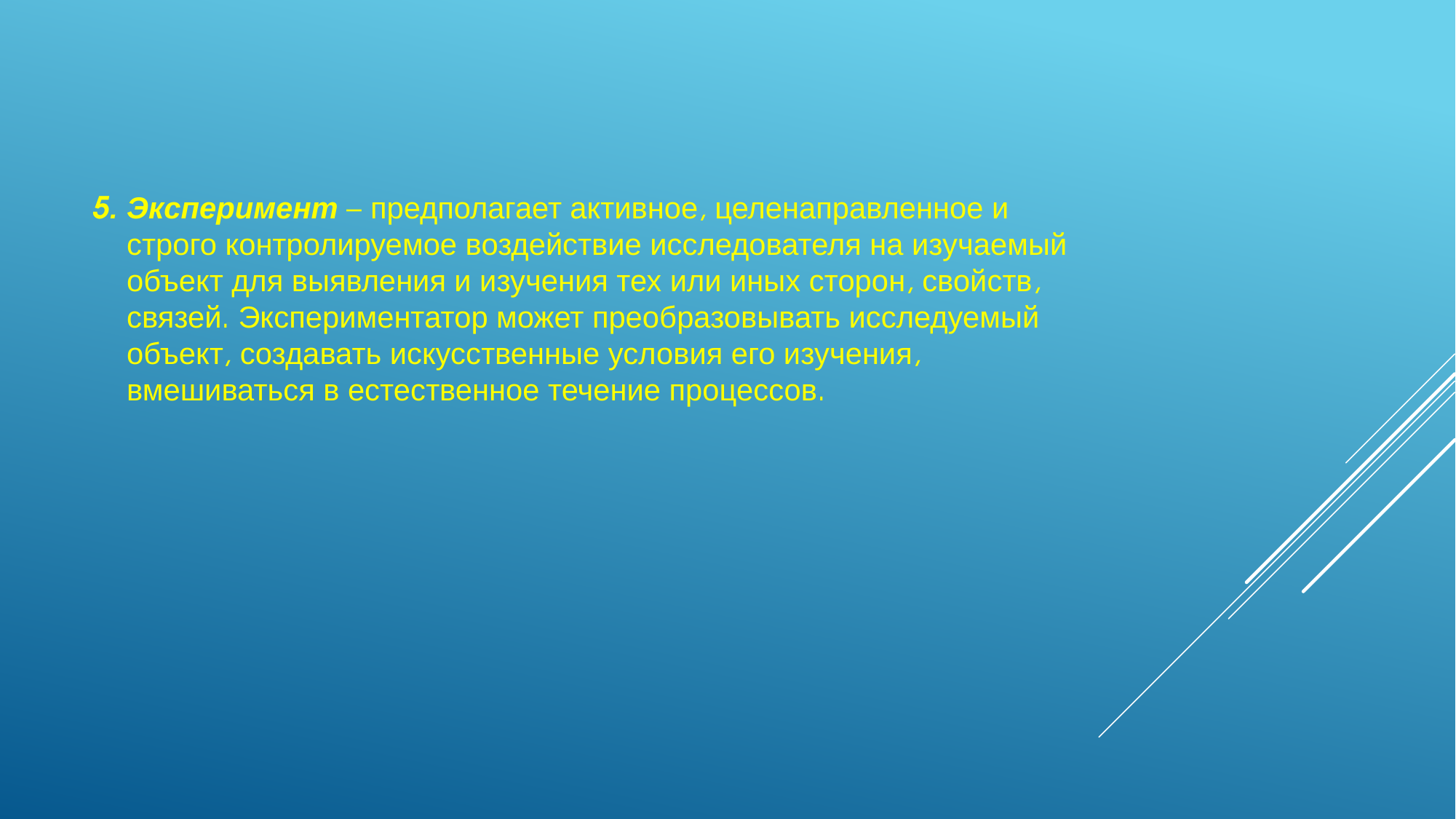

5. Эксперимент – предполагает активное, целенаправленное и строго контролируемое воздействие исследователя на изучаемый объект для выявления и изучения тех или иных сторон, свойств, связей. Экспериментатор может преобразовывать исследуемый объект, создавать искусственные условия его изучения, вмешиваться в естественное течение процессов.